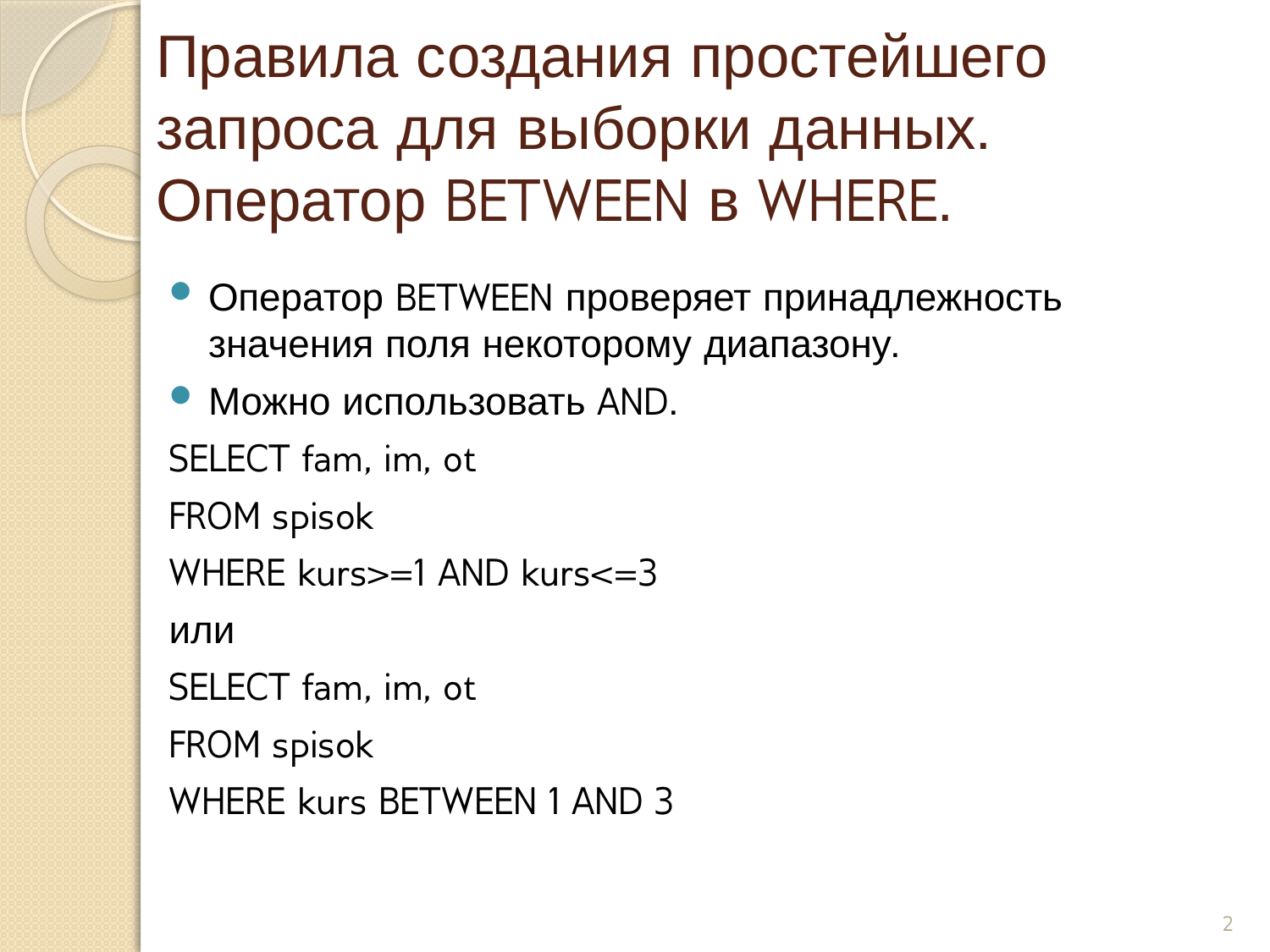

# Правила создания простейшего запроса для выборки данных. Оператор BETWEEN в WHERE.
Оператор BETWEEN проверяет принадлежность значения поля некоторому диапазону.
Можно использовать AND.
SELECT fam, im, ot
FROM spisok
WHERE kurs>=1 AND kurs<=3
или
SELECT fam, im, ot
FROM spisok
WHERE kurs BETWEEN 1 AND 3
2